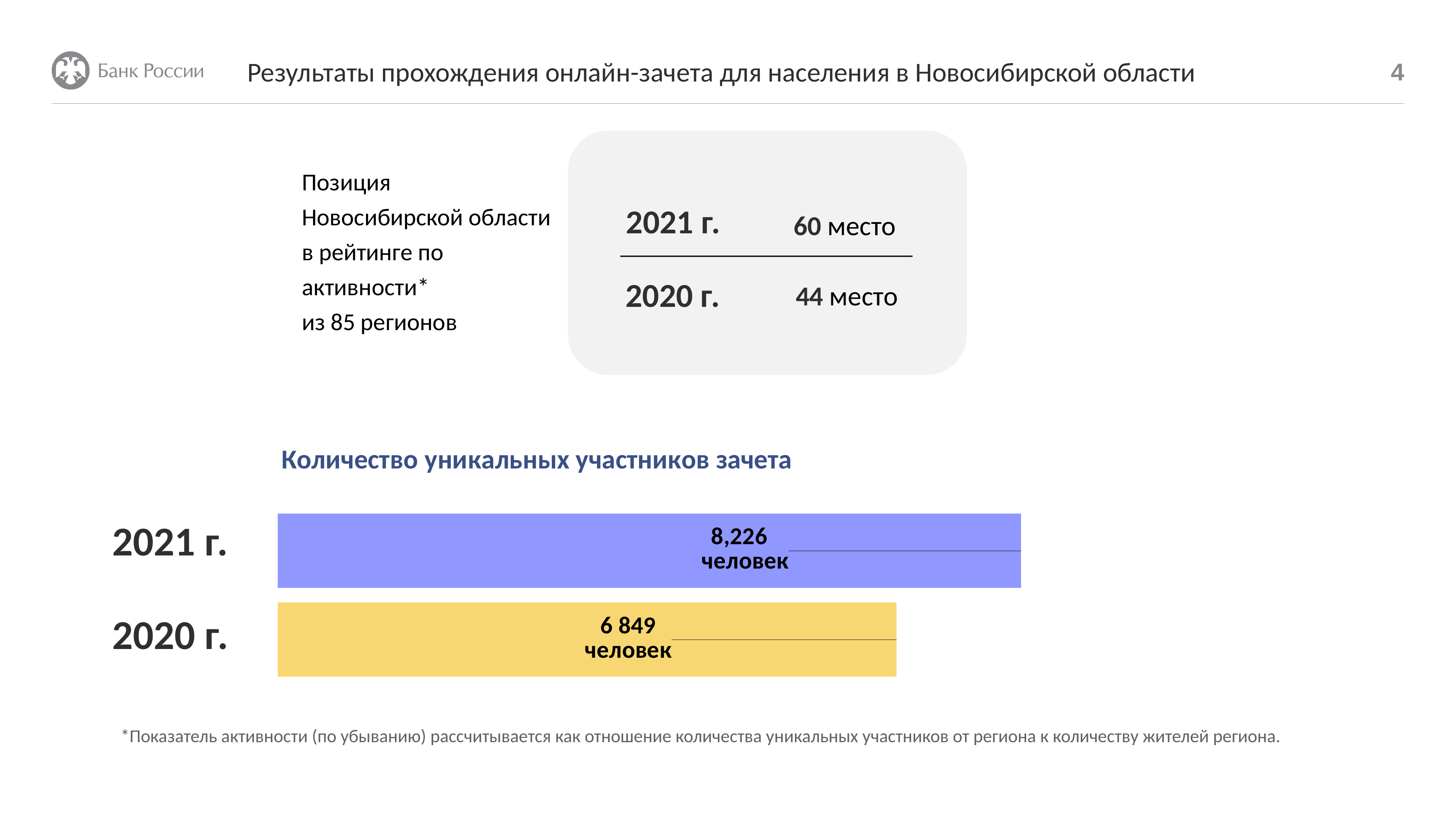

4
Результаты прохождения онлайн-зачета для населения в Новосибирской области

Позиция Новосибирской области в рейтинге по активности*
из 85 регионов
2021 г.
60 место
2020 г.
44 место

### Chart: Количество уникальных участников зачета

| Category | 2020 год | 2021 год |
|---|---|---|
| Уникальных участников в регионе | 6849.0 | 8226.0 |
2021 г.
2020 г.
*Показатель активности (по убыванию) рассчитывается как отношение количества уникальных участников от региона к количеству жителей региона.